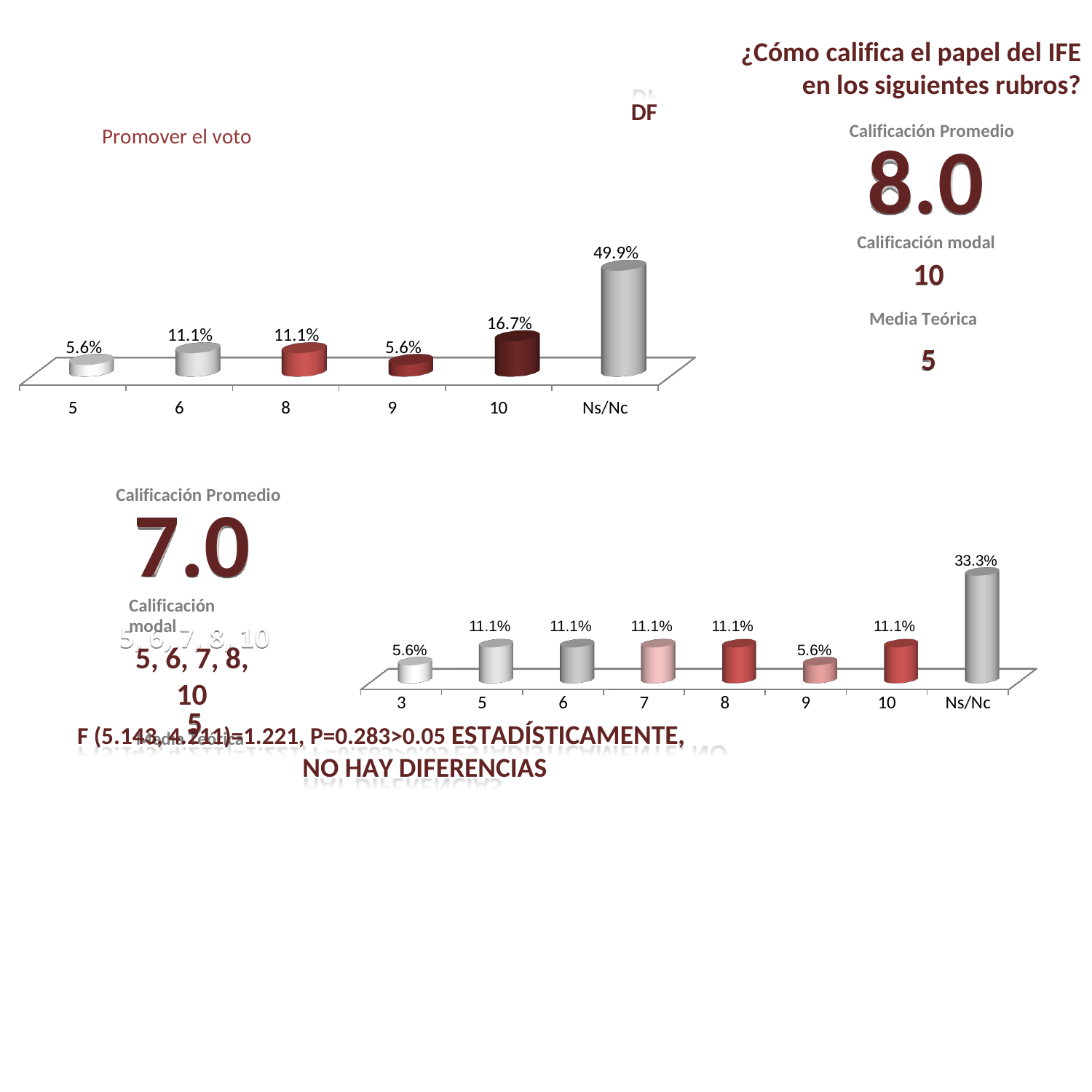

¿Cómo califica el papel del IFE
en los siguientes rubros?
DF
Promover el voto

Calificación Promedio
8.0
Calificación modal
10

Media Teórica

5

49.9%

16.7%
11.1%
11.1%

5.6%
5.6%

5
6
8
9
10
Ns/Nc

Calificación Promedio
7.0
Calificación modal
5, 6, 7, 8, 10

Media Teórica

33.3%

|  | 11.1% | 11.1% | 11.1% | 11.1% |  | 11.1% |  |
| --- | --- | --- | --- | --- | --- | --- | --- |
| 5.6% |  |  |  |  | 5.6% |  |  |
| 3 | 5 | 6 | 7 | 8 | 9 | 10 | Ns/Nc |

5
F (5.143, 4.211)=1.221, P=0.283>0.05 ESTADÍSTICAMENTE, NO HAY DIFERENCIAS